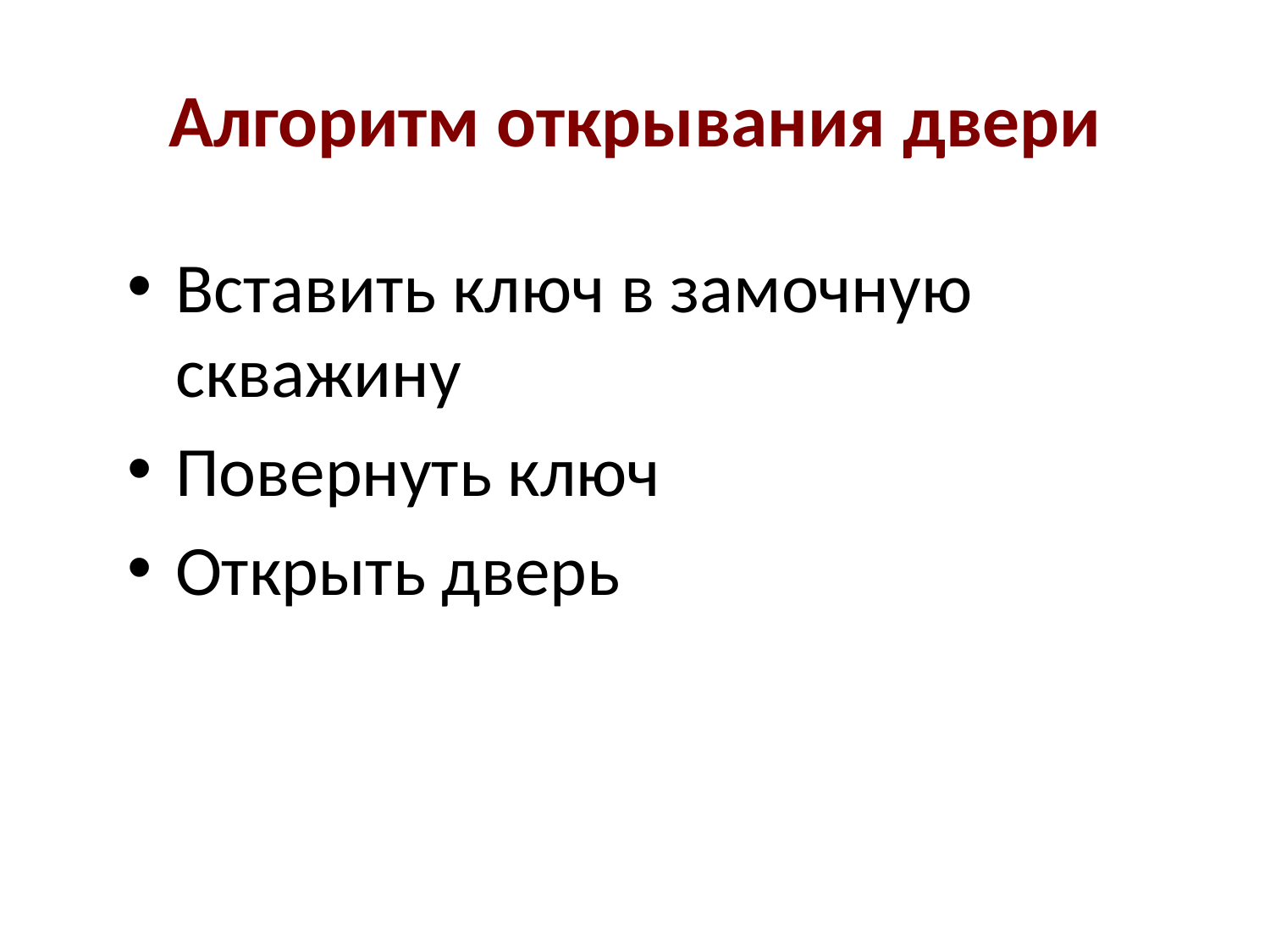

# Алгоритм открывания двери
Вставить ключ в замочную скважину
Повернуть ключ
Открыть дверь